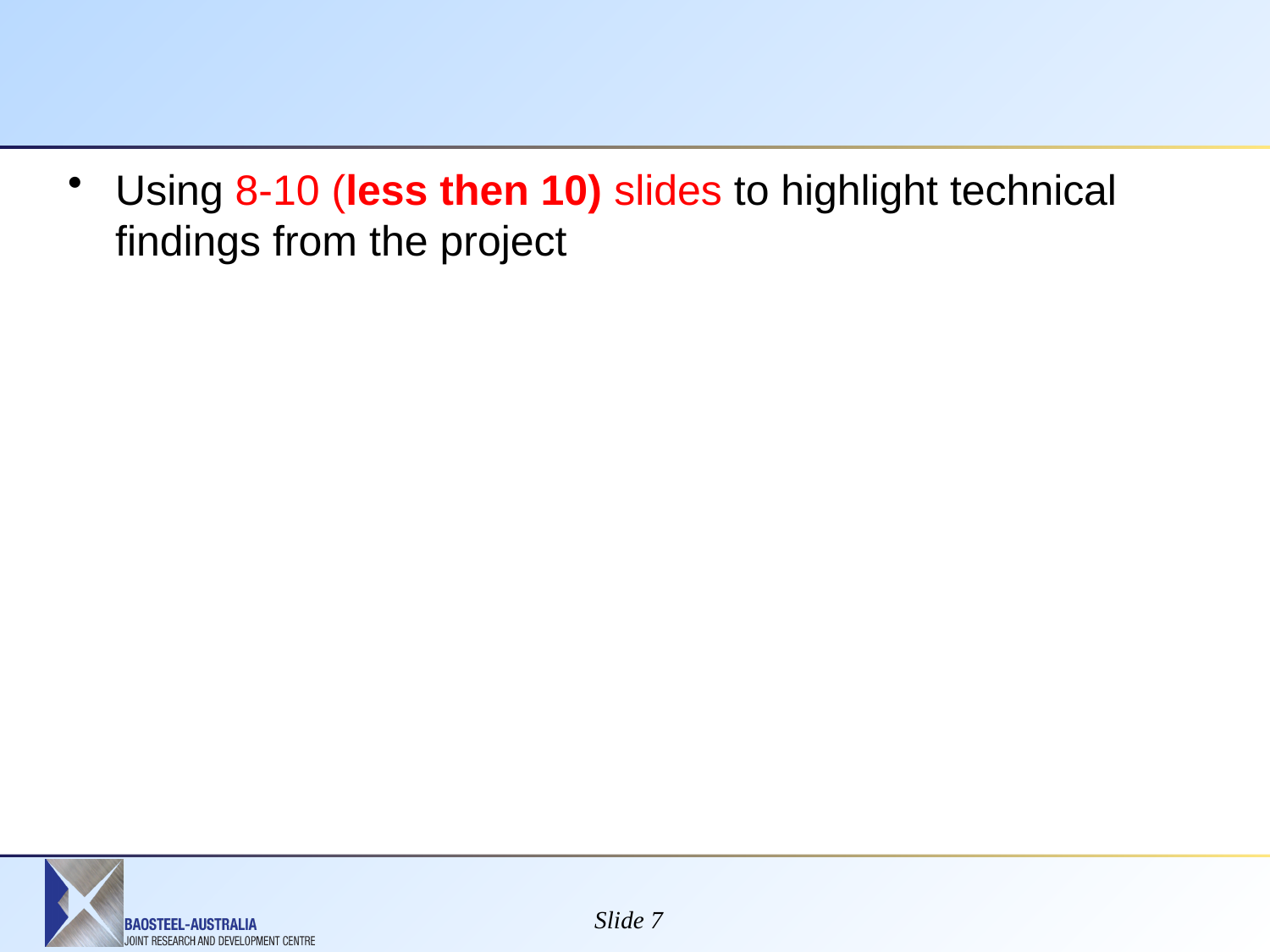

#
Using 8-10 (less then 10) slides to highlight technical findings from the project
Slide 7